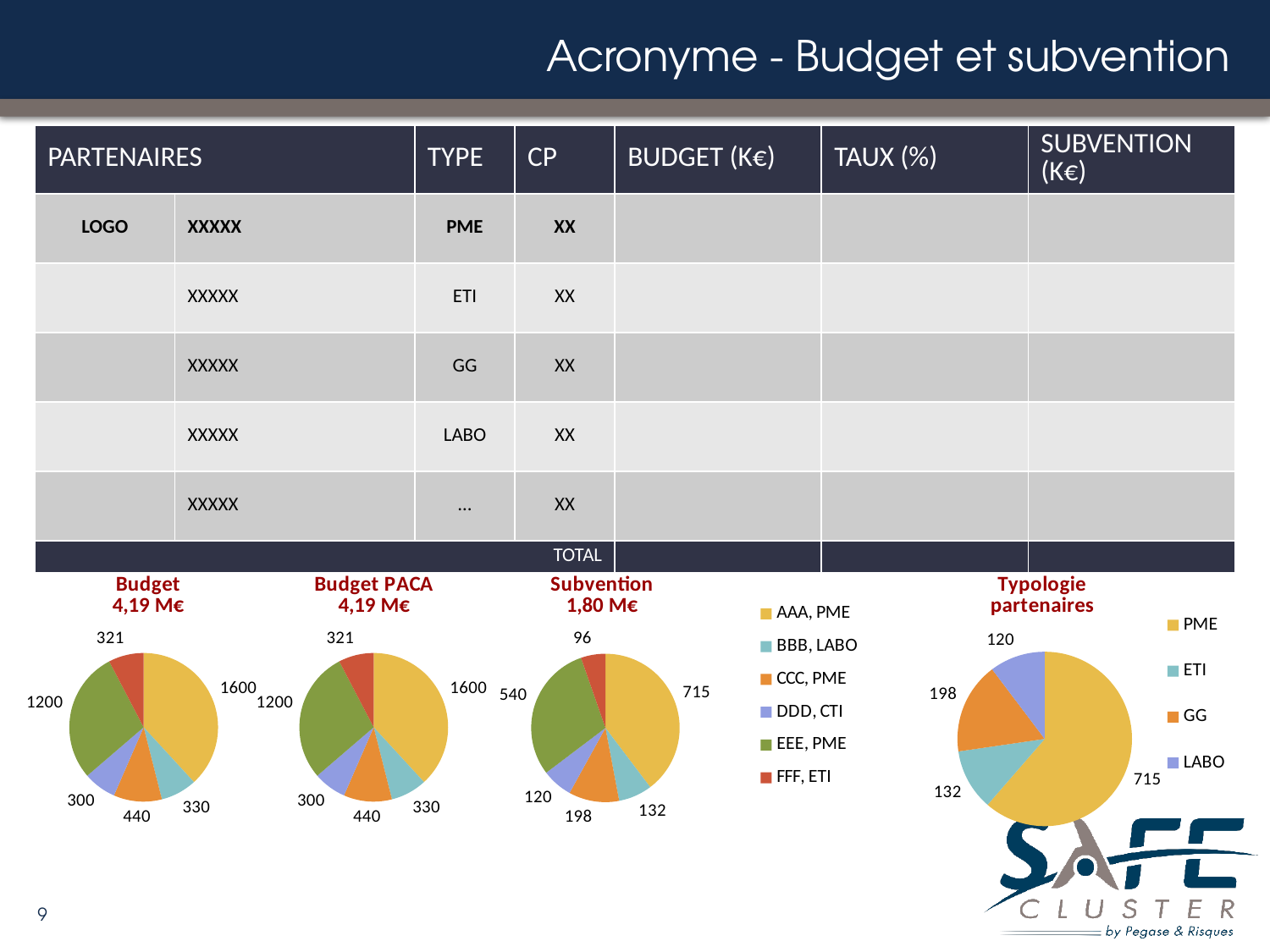

# Acronyme - Budget et subvention
| Partenaires |  | Type | CP | Budget (K€) | Taux (%) | Subvention (K€) |
| --- | --- | --- | --- | --- | --- | --- |
| LOGO | XXXXX | PME | XX |  |  |  |
|  | XXXXX | ETI | XX |  |  |  |
|  | XXXXX | GG | XX |  |  |  |
|  | XXXXX | LABO | XX |  |  |  |
|  | XXXXX | … | XX |  |  |  |
| TOTAL |  |  |  |  |  |  |

### Chart: Budget
4,19 M€

| Category | Ventes |
|---|---|
| AAA, PME | 1600.0 |
| BBB, LABO | 330.0 |
| CCC, PME | 440.0 |
| DDD, CTI | 300.0 |
| EEE, PME | 1200.0 |
| FFF, ETI | 321.0 |

### Chart: Budget PACA
4,19 M€

| Category | Ventes |
|---|---|
| AAA, PME | 1600.0 |
| BBB, LABO | 330.0 |
| CCC, PME | 440.0 |
| DDD, CTI | 300.0 |
| EEE, PME | 1200.0 |
| FFF, ETI | 321.0 |

### Chart: Subvention
1,80 M€

| Category | Ventes |
|---|---|
| AAA, PME | 715.0 |
| BBB, LABO | 132.0 |
| CCC, PME | 198.0 |
| DDD, CTI | 120.0 |
| EEE, PME | 540.0 |
| FFF, ETI | 96.0 |

### Chart: Typologie
partenaires

| Category | Ventes |
|---|---|
| PME | 715.0 |
| ETI | 132.0 |
| GG | 198.0 |
| LABO | 120.0 |
9